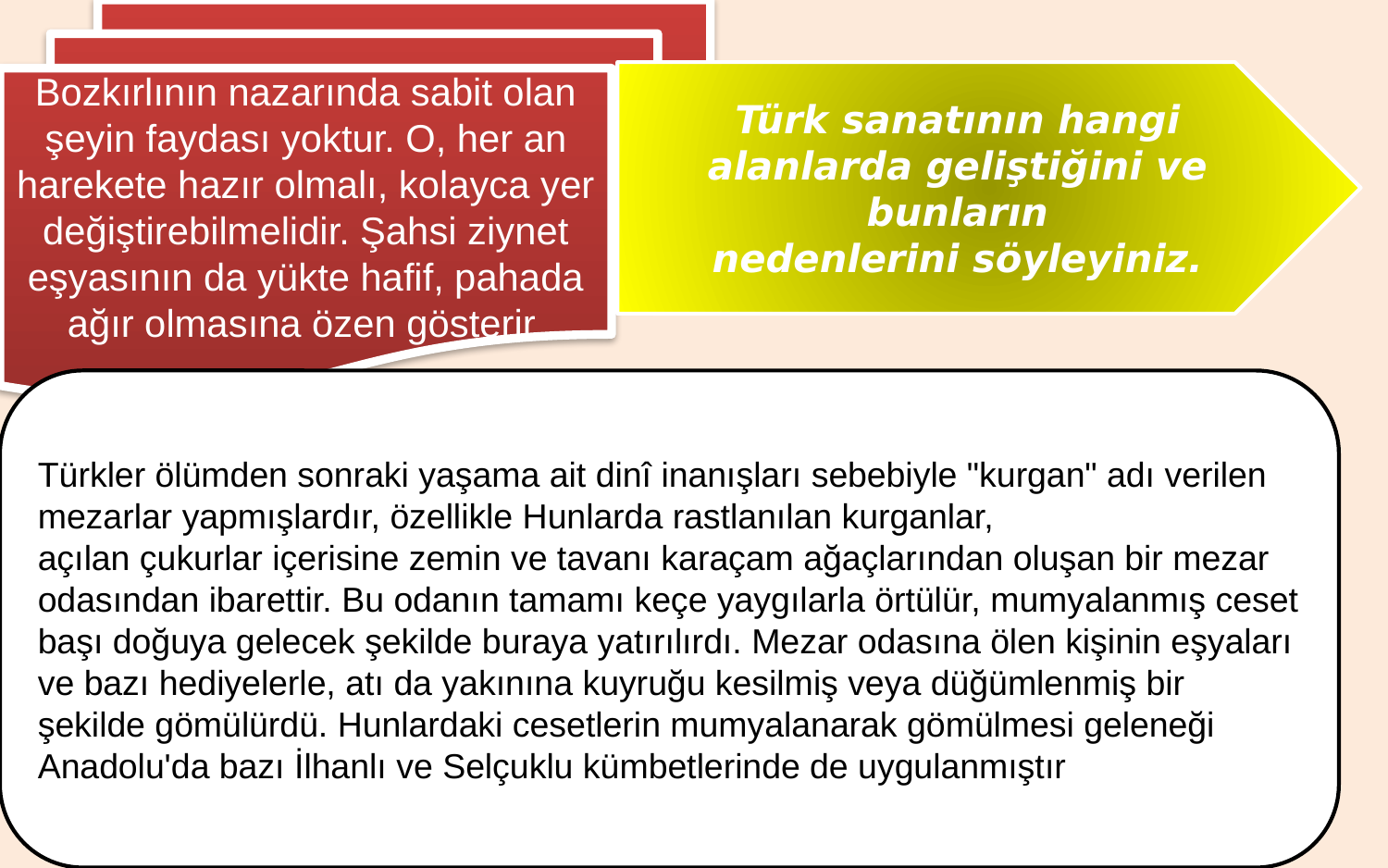

Bozkırlının nazarında sabit olan şeyin faydası yoktur. O, her an harekete hazır olmalı, kolayca yer değiştirebilmelidir. Şahsi ziynet eşyasının da yükte hafif, pahada ağır olmasına özen gösterir.

Türk sanatının hangi alanlarda geliştiğini ve bunların
nedenlerini söyleyiniz.
Türkler ölümden sonraki yaşama ait dinî inanışları sebebiyle "kurgan" adı verilen mezarlar yapmışlardır, özellikle Hunlarda rastlanılan kurganlar,
açılan çukurlar içerisine zemin ve tavanı karaçam ağaçlarından oluşan bir mezar odasından ibarettir. Bu odanın tamamı keçe yaygılarla örtülür, mumyalanmış ceset başı doğuya gelecek şekilde buraya yatırılırdı. Mezar odasına ölen kişinin eşyaları ve bazı hediyelerle, atı da yakınına kuyruğu kesilmiş veya düğümlenmiş bir şekilde gömülürdü. Hunlardaki cesetlerin mumyalanarak gömülmesi geleneği Anadolu'da bazı İlhanlı ve Selçuklu kümbetlerinde de uygulanmıştır